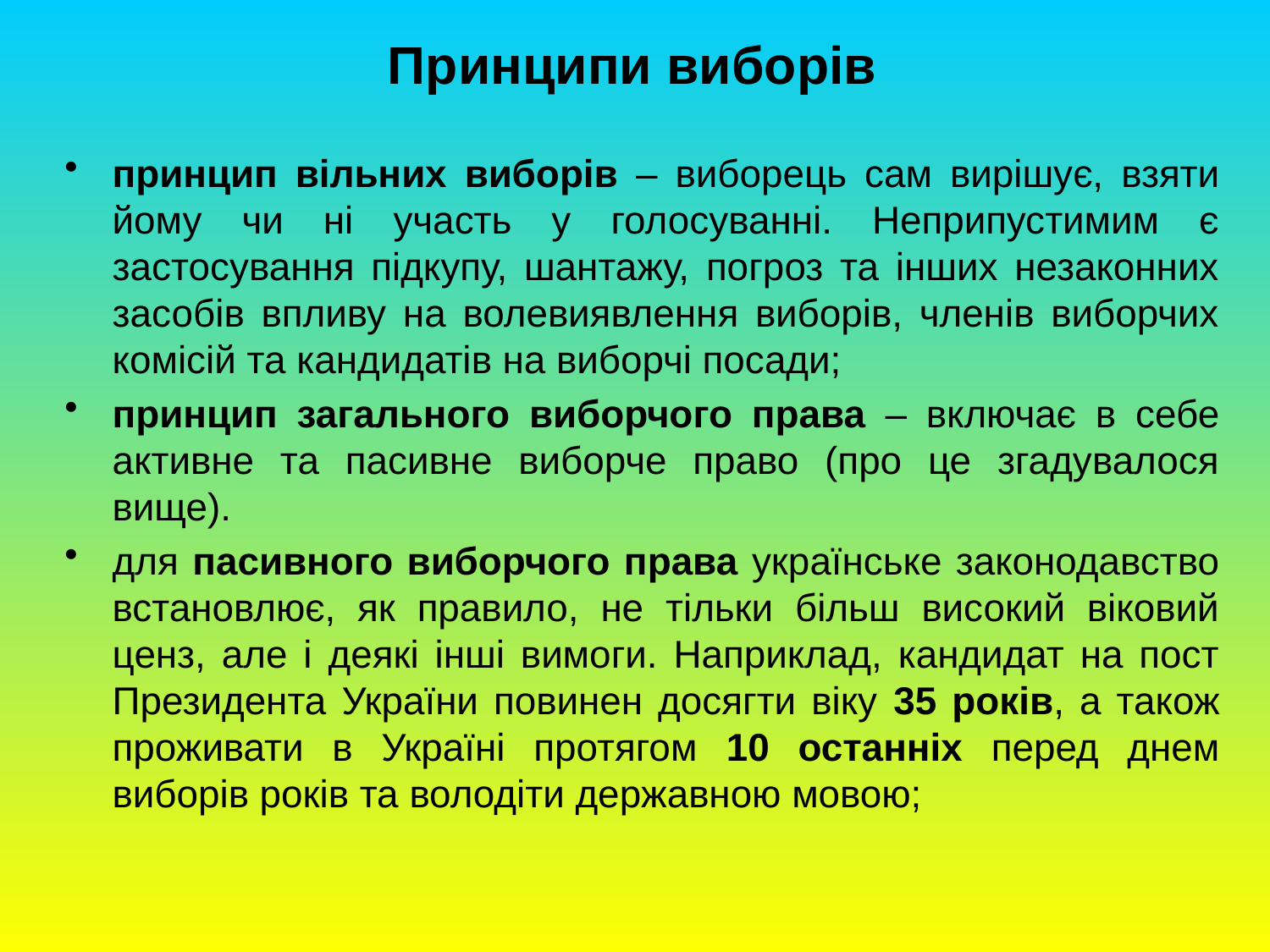

# Принципи виборів

принцип вільних виборів – виборець сам вирішує, взяти йому чи ні участь у голосуванні. Неприпустимим є застосування підкупу, шантажу, погроз та інших незаконних засобів впливу на волевиявлення виборів, членів виборчих комісій та кандидатів на виборчі посади;
принцип загального виборчого права – включає в себе активне та пасивне виборче право (про це згадувалося вище).
для пасивного виборчого права українське законодавство встановлює, як правило, не тільки більш високий віковий ценз, але і деякі інші вимоги. Наприклад, кандидат на пост Президента України повинен досягти віку 35 років, а також проживати в Україні протягом 10 останніх перед днем виборів років та володіти державною мовою;